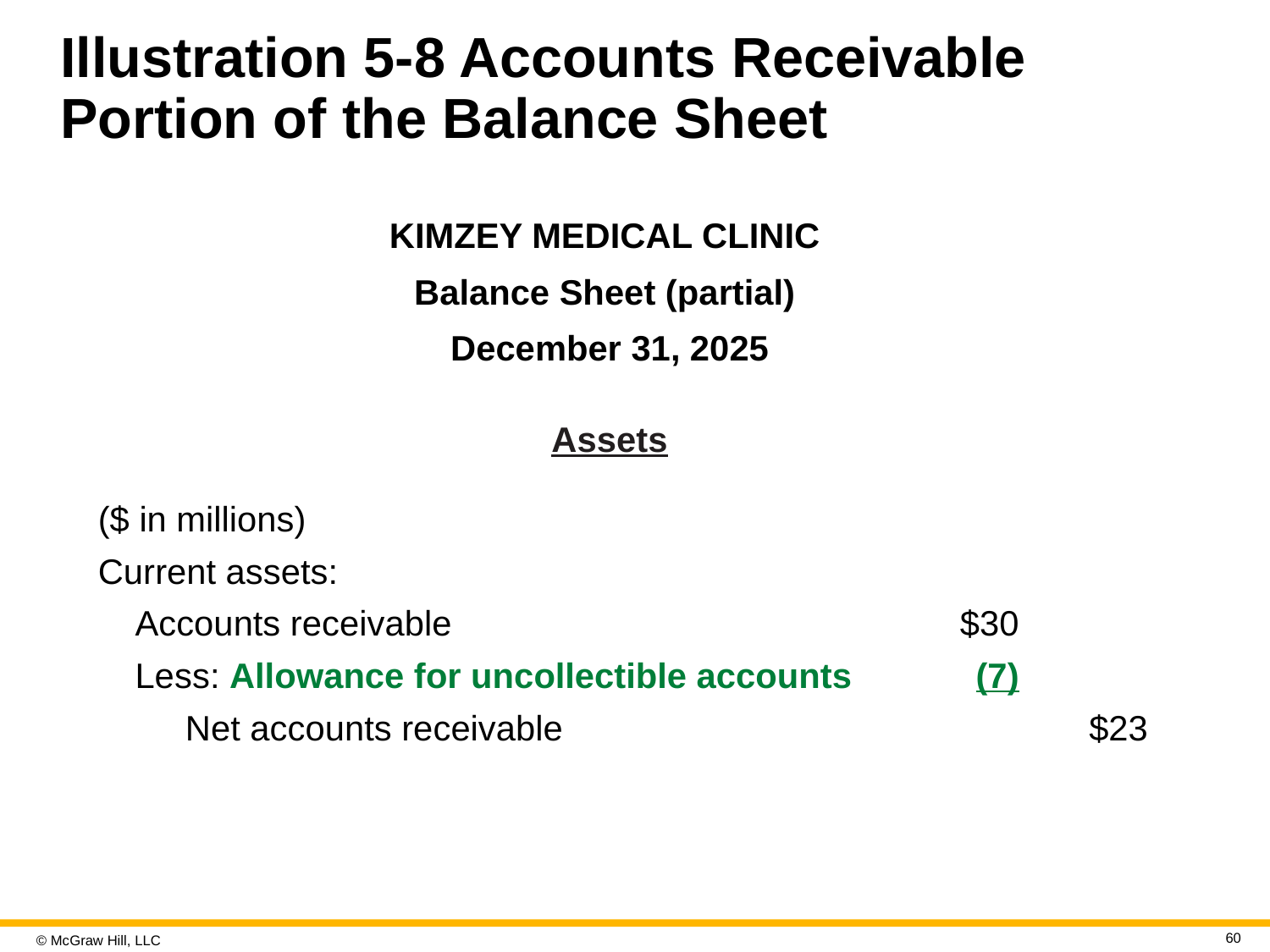

# Illustration 5-8 Accounts Receivable Portion of the Balance Sheet
KIMZEY MEDICAL CLINIC
Balance Sheet (partial)
December 31, 2025
Assets
| ($ in millions) |  |  |
| --- | --- | --- |
| Current assets: |  |  |
| Accounts receivable | $30 |  |
| Less: Allowance for uncollectible accounts | (7) |  |
| Net accounts receivable |  | $23 |
60